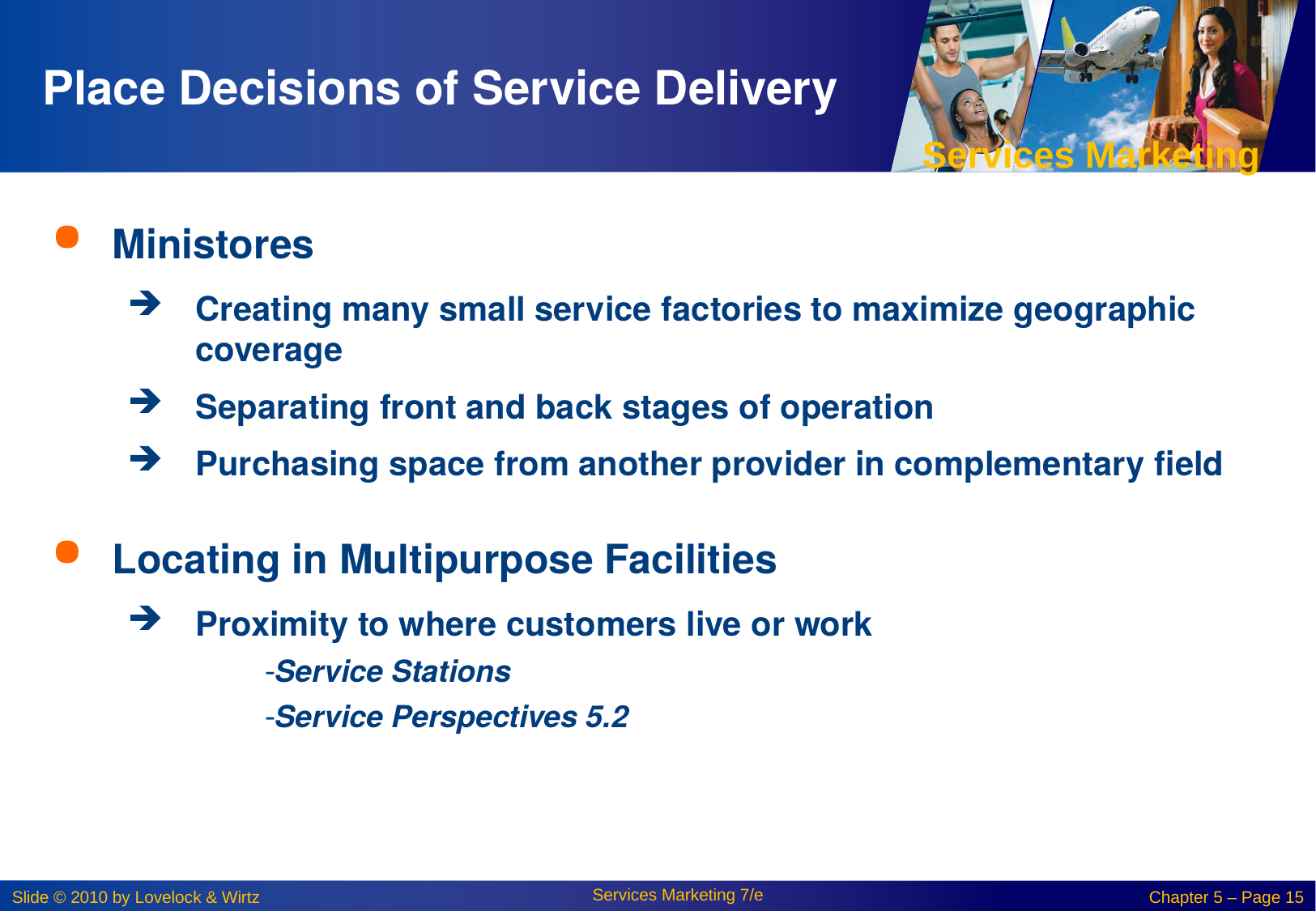

# Place Decisions of Service Delivery
Ministores
Creating many small service factories to maximize geographic coverage
Separating front and back stages of operation
Purchasing space from another provider in complementary field
Locating in Multipurpose Facilities
Proximity to where customers live or work
Service Stations
Service Perspectives 5.2